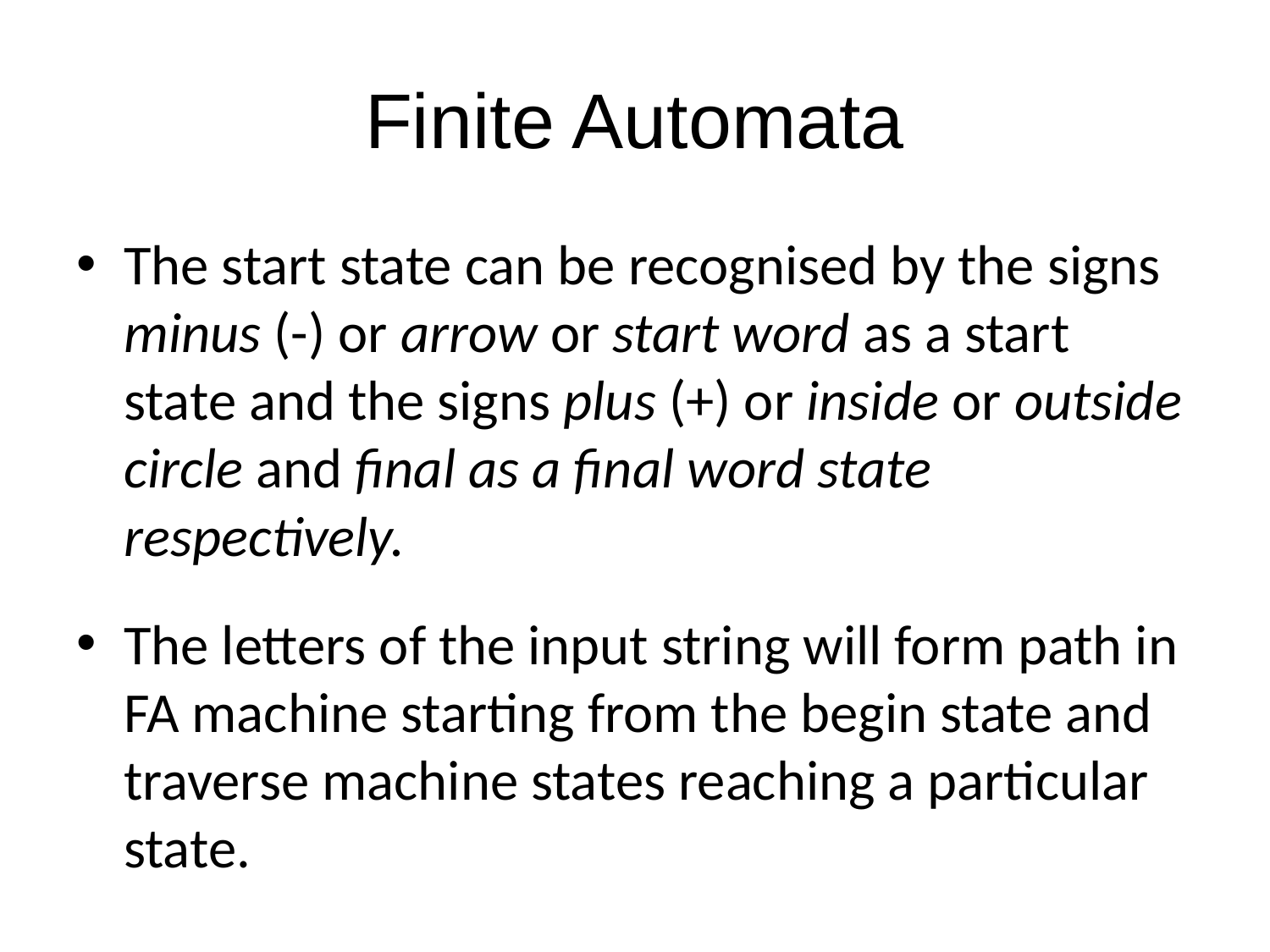

# Finite Automata
The start state can be recognised by the signs minus (-) or arrow or start word as a start state and the signs plus (+) or inside or outside circle and final as a final word state respectively.

The letters of the input string will form path in FA machine starting from the begin state and traverse machine states reaching a particular state.